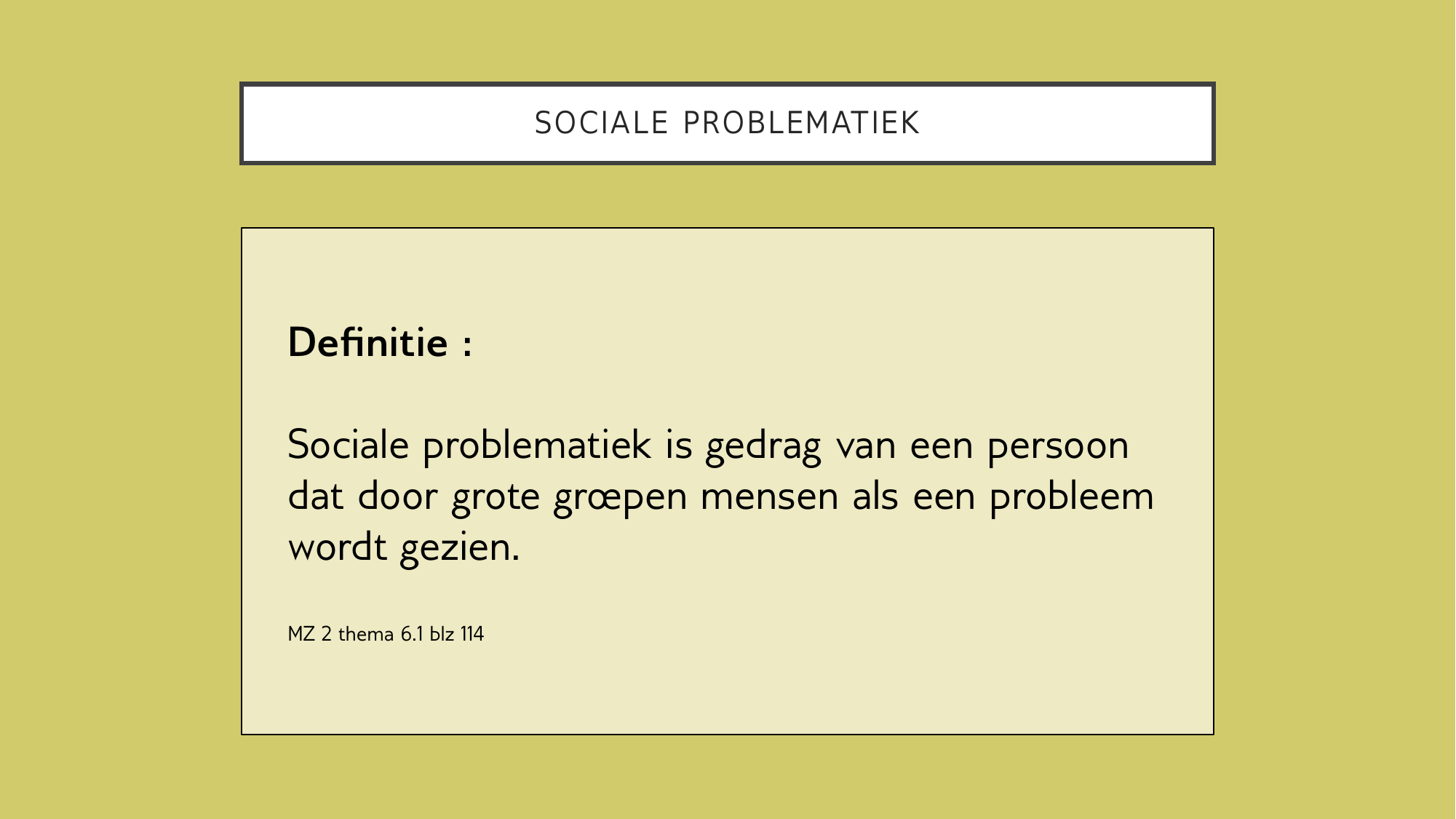

# Sociale problematiek

Definitie :

Sociale problematiek is gedrag van een persoon dat door grote groepen mensen als een probleem wordt gezien.

MZ 2 thema 6.1 blz 114